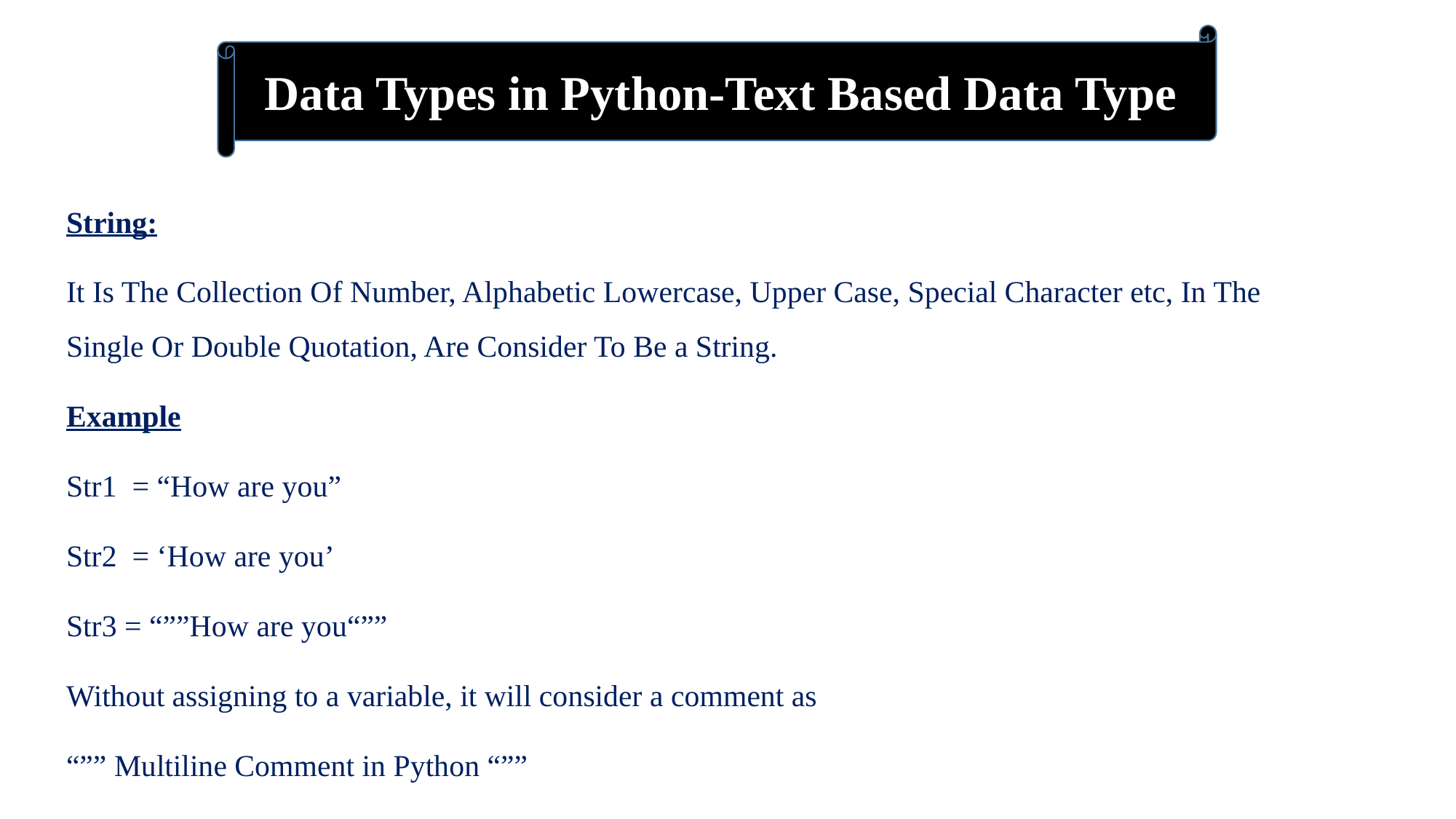

Data Types in Python-Text Based Data Type
String:
It Is The Collection Of Number, Alphabetic Lowercase, Upper Case, Special Character etc, In The Single Or Double Quotation, Are Consider To Be a String.
Example
Str1  = “How are you”
Str2  = ‘How are you’
Str3 = “””How are you“””
Without assigning to a variable, it will consider a comment as
“”” Multiline Comment in Python “””